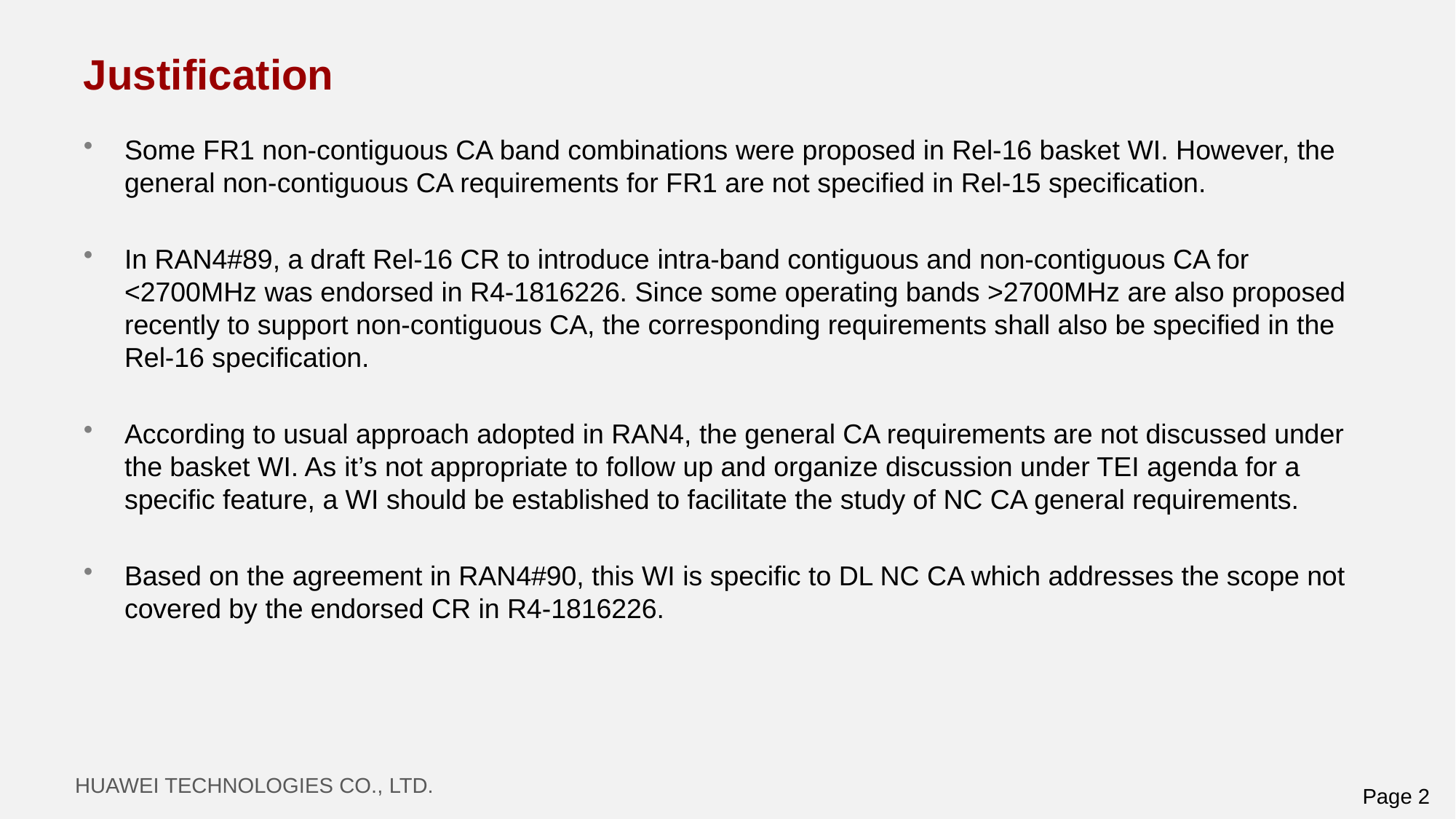

# Justification
Some FR1 non-contiguous CA band combinations were proposed in Rel-16 basket WI. However, the general non-contiguous CA requirements for FR1 are not specified in Rel-15 specification.

In RAN4#89, a draft Rel-16 CR to introduce intra-band contiguous and non-contiguous CA for <2700MHz was endorsed in R4-1816226. Since some operating bands >2700MHz are also proposed recently to support non-contiguous CA, the corresponding requirements shall also be specified in the Rel-16 specification.

According to usual approach adopted in RAN4, the general CA requirements are not discussed under the basket WI. As it’s not appropriate to follow up and organize discussion under TEI agenda for a specific feature, a WI should be established to facilitate the study of NC CA general requirements.

Based on the agreement in RAN4#90, this WI is specific to DL NC CA which addresses the scope not covered by the endorsed CR in R4-1816226.